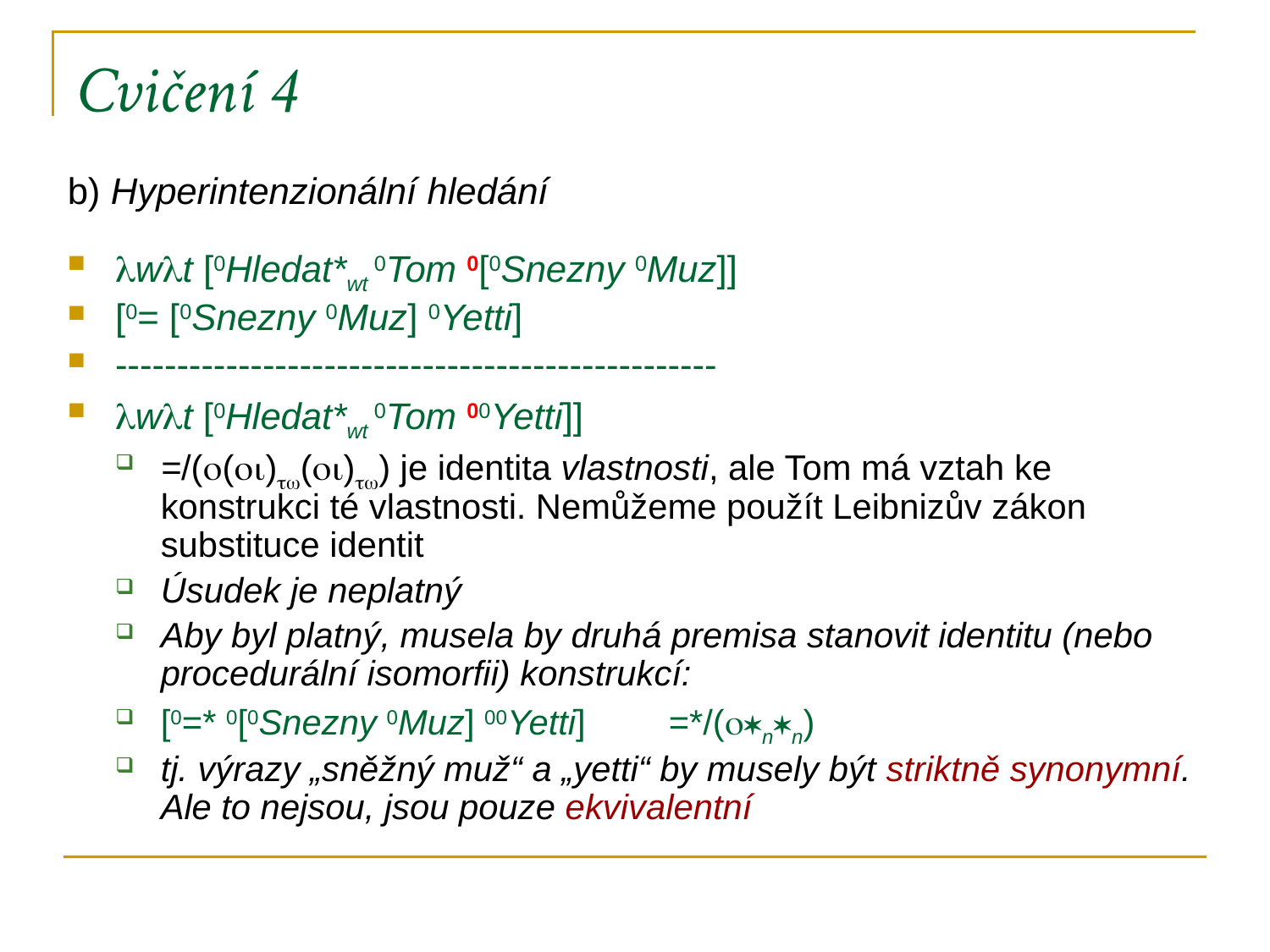

# Cvičení 4
b) Hyperintenzionální hledání
λwλt [0Hledat*wt 0Tom 0[0Snezny 0Muz]]
[0= [0Snezny 0Muz] 0Yetti]
-------------------------------------------------
λwλt [0Hledat*wt 0Tom 00Yetti]]
=/(ο(οι)τω(οι)τω) je identita vlastnosti, ale Tom má vztah ke konstrukci té vlastnosti. Nemůžeme použít Leibnizův zákon substituce identit
Úsudek je neplatný
Aby byl platný, musela by druhá premisa stanovit identitu (nebo procedurální isomorfii) konstrukcí:
[0=* 0[0Snezny 0Muz] 00Yetti] 	=*/(ο∗n∗n)
tj. výrazy „sněžný muž“ a „yetti“ by musely být striktně synonymní. Ale to nejsou, jsou pouze ekvivalentní